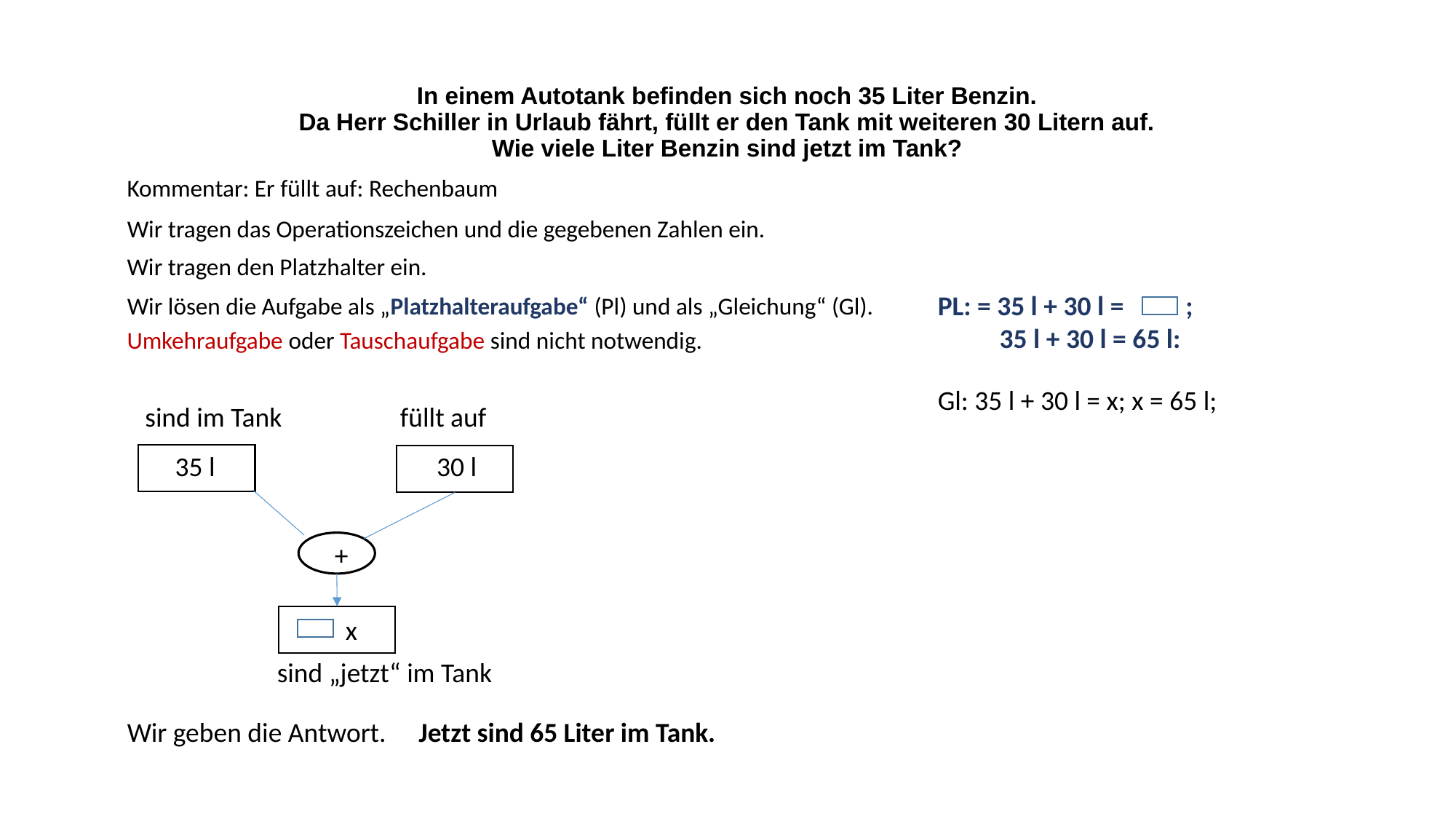

# In einem Autotank befinden sich noch 35 Liter Benzin. Da Herr Schiller in Urlaub fährt, füllt er den Tank mit weiteren 30 Litern auf. Wie viele Liter Benzin sind jetzt im Tank?
Kommentar: Er füllt auf: Rechenbaum
Wir tragen das Operationszeichen und die gegebenen Zahlen ein.
Wir tragen den Platzhalter ein.
PL: = 35 l + 30 l =          ;
          35 l + 30 l = 65 l:
Wir lösen die Aufgabe als „Platzhalteraufgabe“ (Pl) und als „Gleichung“ (Gl).

Umkehraufgabe oder Tauschaufgabe sind nicht notwendig.

Gl: 35 l + 30 l = x; x = 65 l;
 sind im Tank
füllt auf
35 l
30 l

+

x

 sind „jetzt“ im Tank
Wir geben die Antwort.
Jetzt sind 65 Liter im Tank.